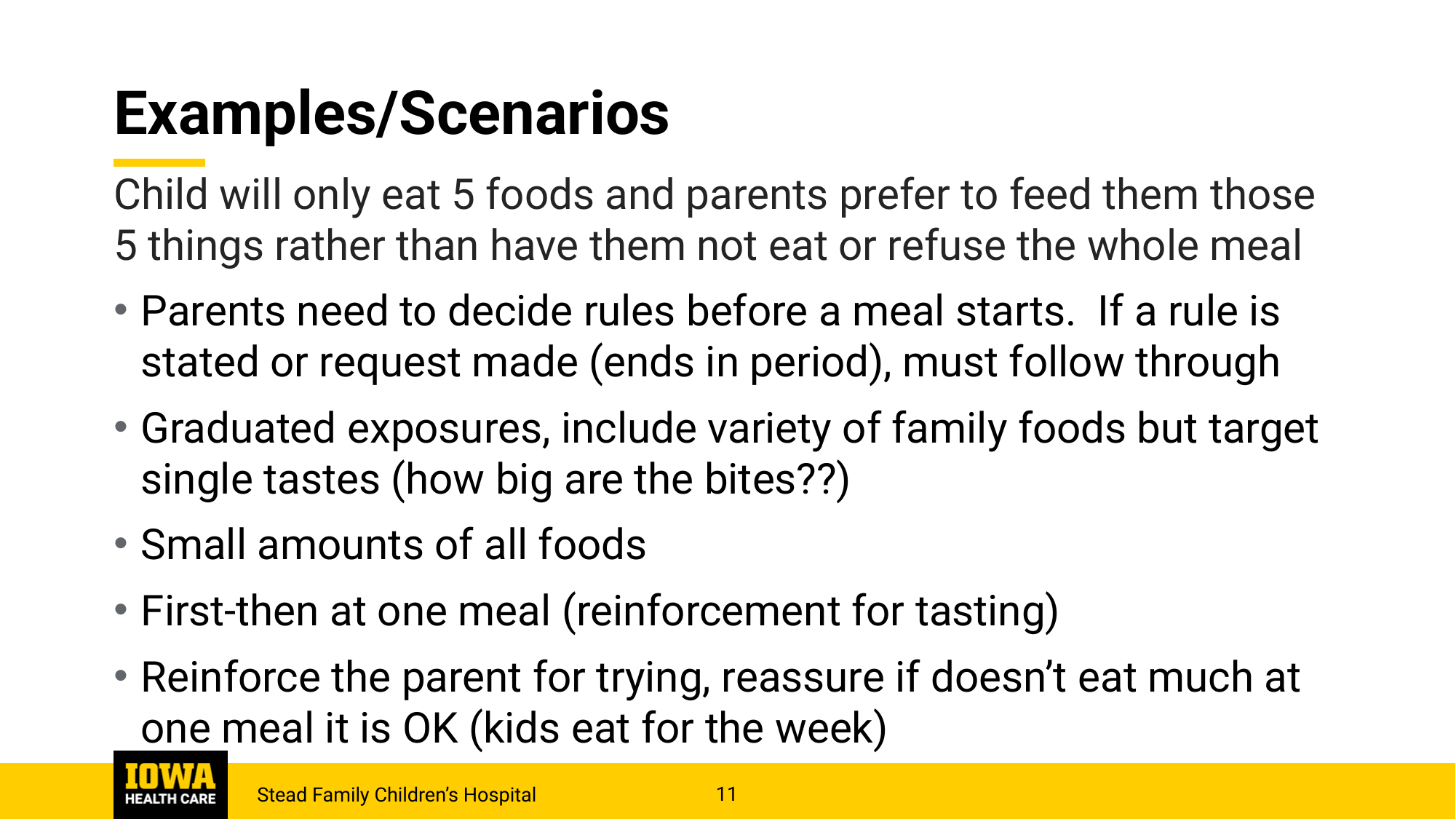

# Examples/Scenarios
Child will only eat 5 foods and parents prefer to feed them those 5 things rather than have them not eat or refuse the whole meal
Parents need to decide rules before a meal starts.  If a rule is stated or request made (ends in period), must follow through
Graduated exposures, include variety of family foods but target single tastes (how big are the bites??)
Small amounts of all foods
First-then at one meal (reinforcement for tasting)
Reinforce the parent for trying, reassure if doesn’t eat much at one meal it is OK (kids eat for the week)